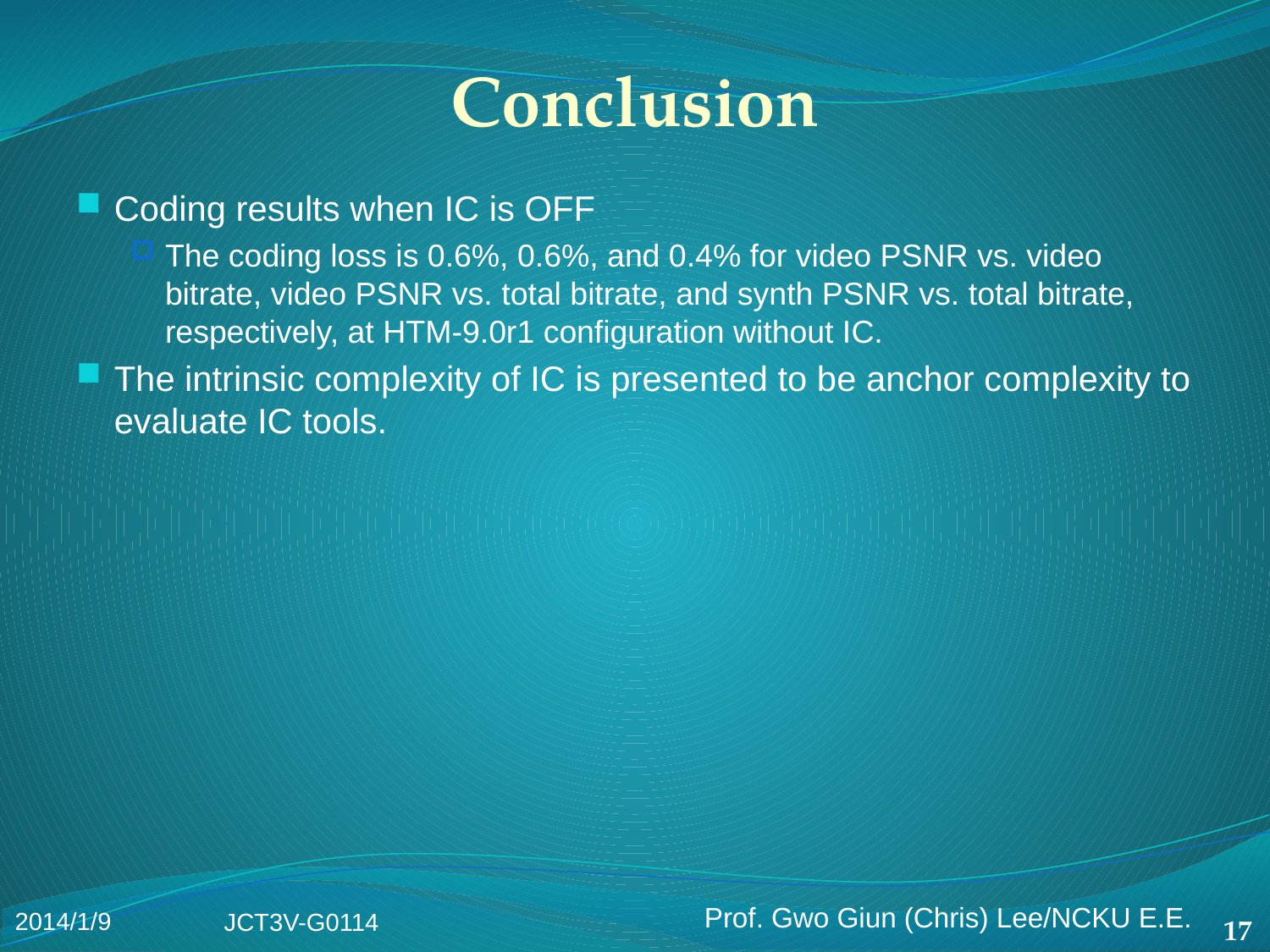

# Conclusion
Coding results when IC is OFF
The coding loss is 0.6%, 0.6%, and 0.4% for video PSNR vs. video bitrate, video PSNR vs. total bitrate, and synth PSNR vs. total bitrate, respectively, at HTM-9.0r1 configuration without IC.
The intrinsic complexity of IC is presented to be anchor complexity to evaluate IC tools.

2014/1/9
JCT3V-G0114
17